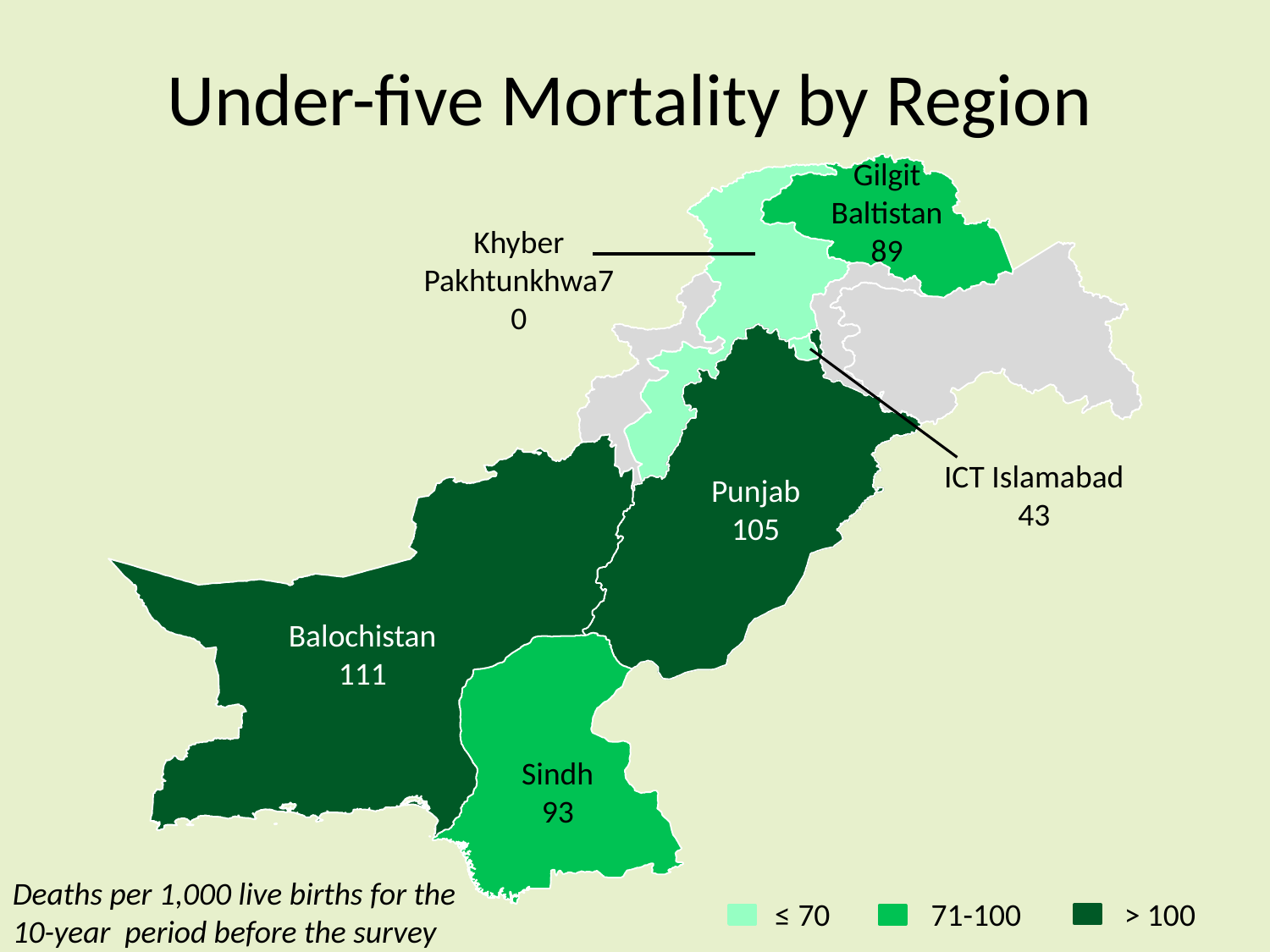

# Under-five Mortality by Region

Gilgit
Baltistan
89
Khyber
Pakhtunkhwa70
ICT Islamabad
43
Punjab
105
Balochistan
111
Sindh
93
Deaths per 1,000 live births for the
10-year  period before the survey
≤ 70
71-100
> 100